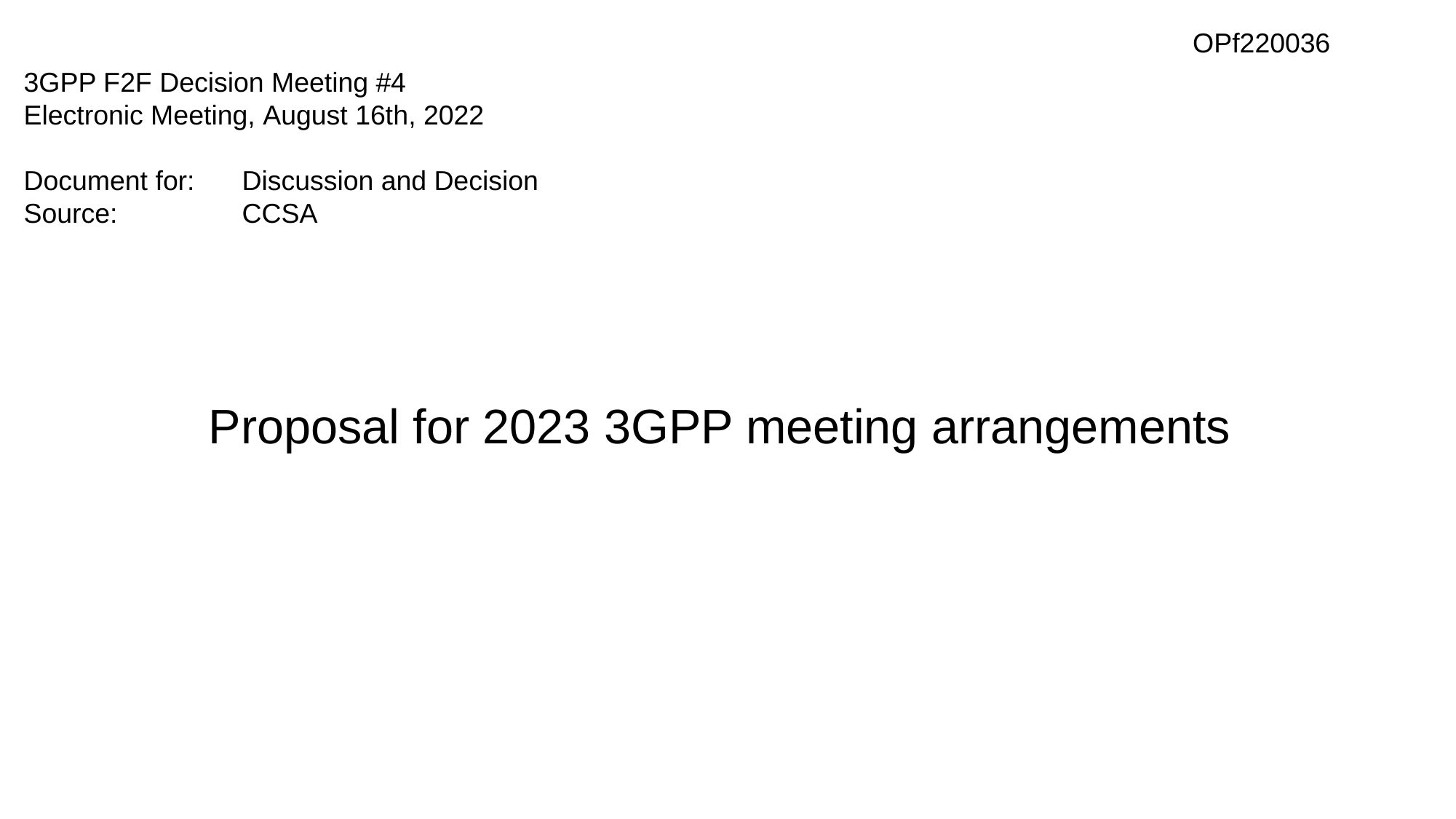

OPf220036
3GPP F2F Decision Meeting #4
Electronic Meeting, August 16th, 2022

Document for:	Discussion and Decision
Source:		CCSA
# Proposal for 2023 3GPP meeting arrangements